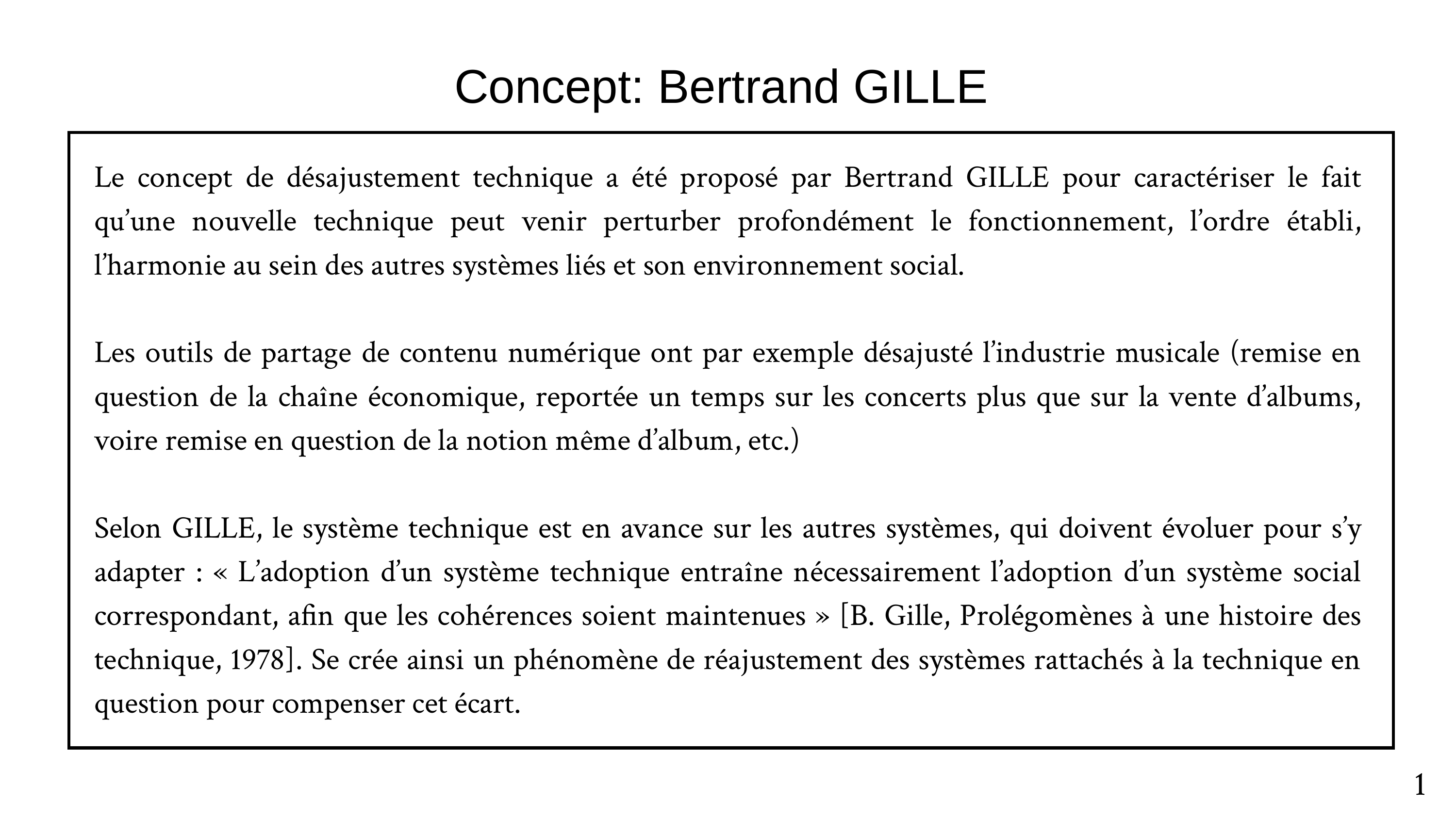

Concept: Bertrand GILLE

Le concept de désajustement technique a été proposé par Bertrand GILLE pour caractériser le fait qu’une nouvelle technique peut venir perturber profondément le fonctionnement, l’ordre établi, l’harmonie au sein des autres systèmes liés et son environnement social.

Les outils de partage de contenu numérique ont par exemple désajusté l’industrie musicale (remise en question de la chaîne économique, reportée un temps sur les concerts plus que sur la vente d’albums, voire remise en question de la notion même d’album, etc.)

Selon GILLE, le système technique est en avance sur les autres systèmes, qui doivent évoluer pour s’y adapter : « L’adoption d’un système technique entraîne nécessairement l’adoption d’un système social correspondant, afin que les cohérences soient maintenues » [B. Gille, Prolégomènes à une histoire des technique, 1978]. Se crée ainsi un phénomène de réajustement des systèmes rattachés à la technique en question pour compenser cet écart.
1